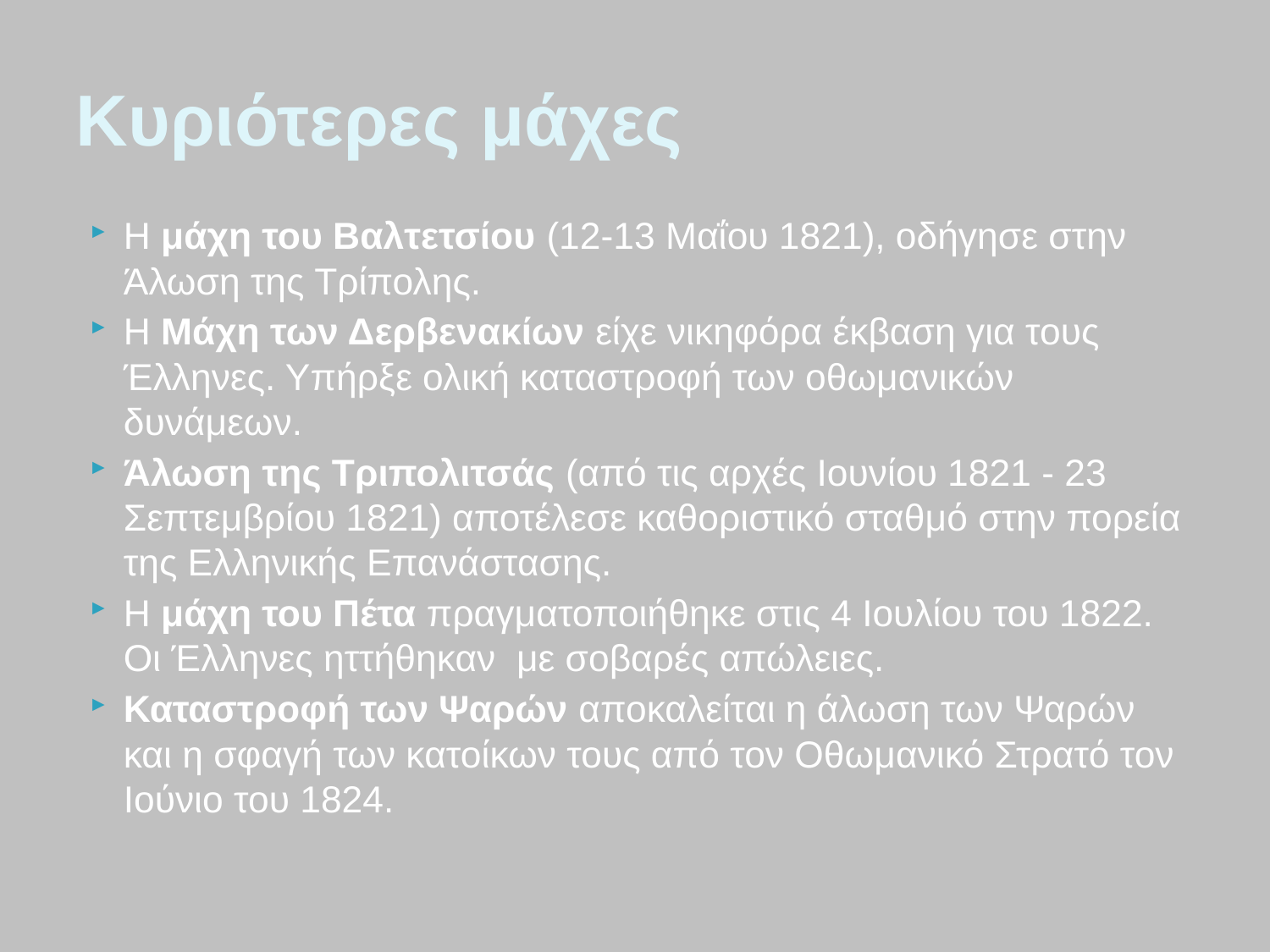

Η μάχη του Βαλτετσίου (12-13 Μαΐου 1821), οδήγησε στην Άλωση της Τρίπολης.
Η Μάχη των Δερβενακίων είχε νικηφόρα έκβαση για τους Έλληνες. Υπήρξε ολική καταστροφή των οθωμανικών δυνάμεων.
Άλωση της Τριπολιτσάς (από τις αρχές Ιουνίου 1821 - 23 Σεπτεμβρίου 1821) αποτέλεσε καθοριστικό σταθμό στην πορεία της Ελληνικής Επανάστασης.
Η μάχη του Πέτα πραγματοποιήθηκε στις 4 Ιουλίου του 1822. Οι Έλληνες ηττήθηκαν  με σοβαρές απώλειες.
Καταστροφή των Ψαρών αποκαλείται η άλωση των Ψαρών και η σφαγή των κατοίκων τους από τον Οθωμανικό Στρατό τον Ιούνιο του 1824.

Κυριότερες μάχες